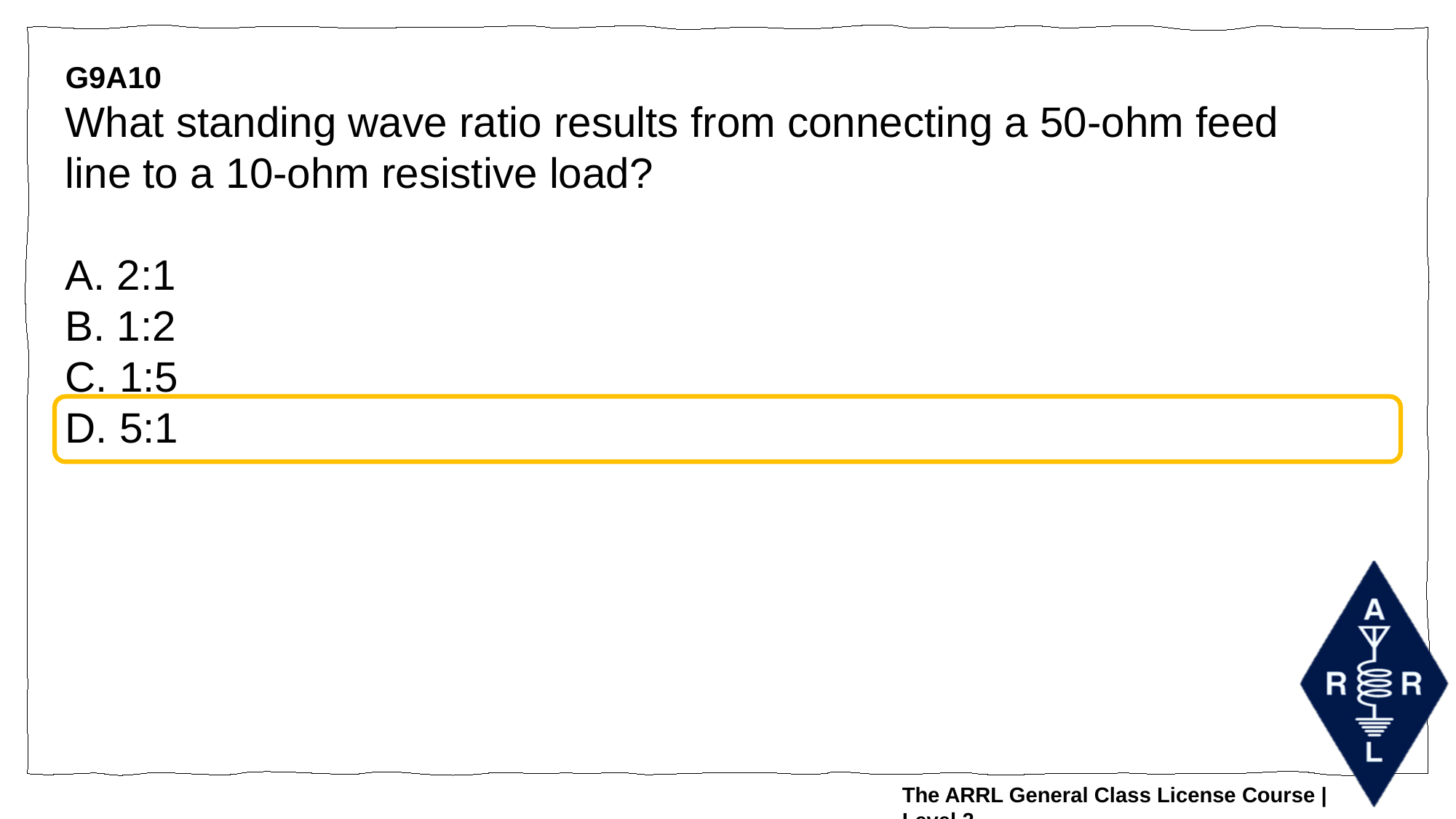

G9A10
What standing wave ratio results from connecting a 50-ohm feed line to a 10-ohm resistive load?

A. 2:1
B. 1:2
C. 1:5
D. 5:1